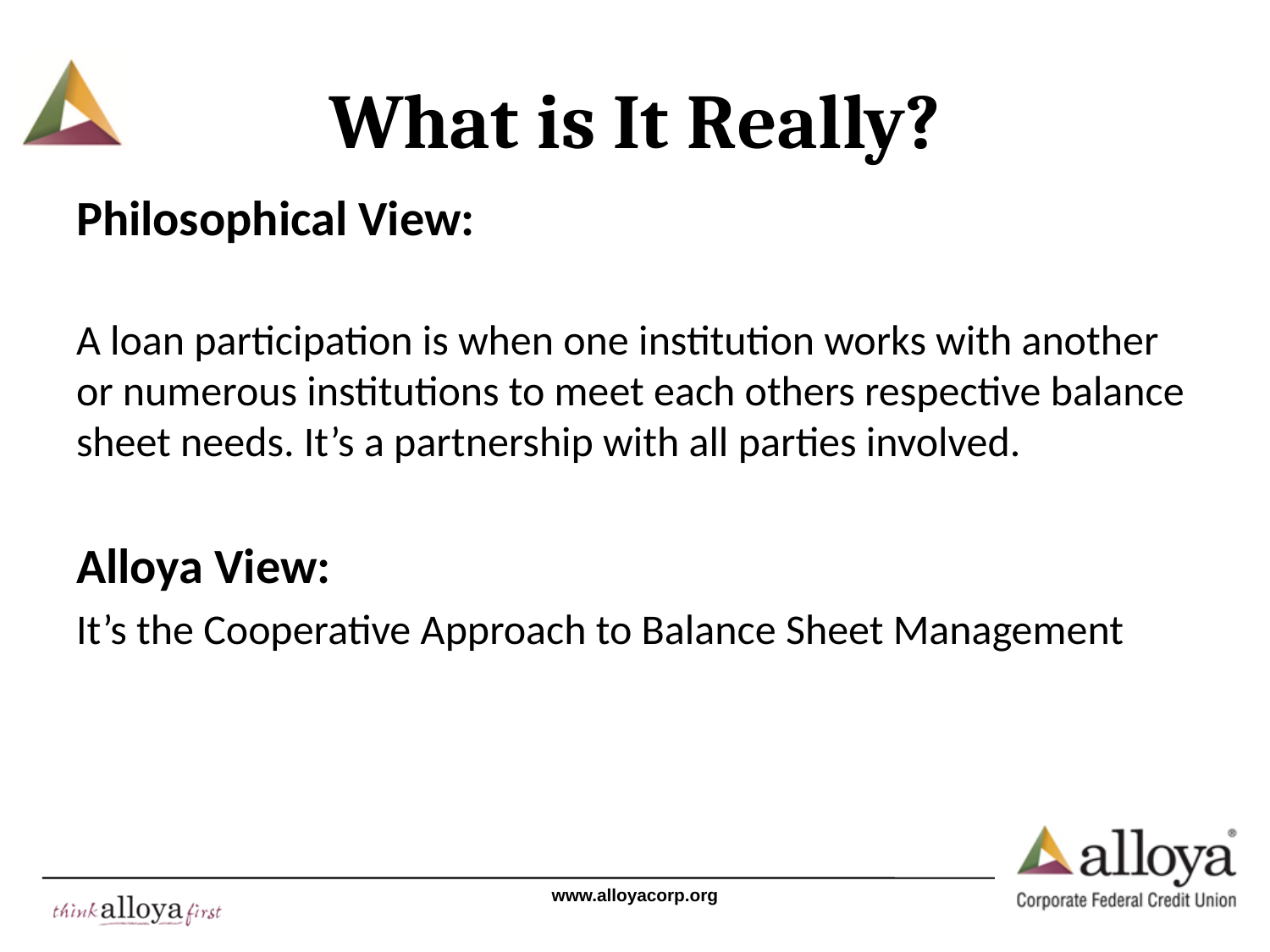

# What is It Really?
Philosophical View:

A loan participation is when one institution works with another or numerous institutions to meet each others respective balance sheet needs. It’s a partnership with all parties involved.

Alloya View:
It’s the Cooperative Approach to Balance Sheet Management